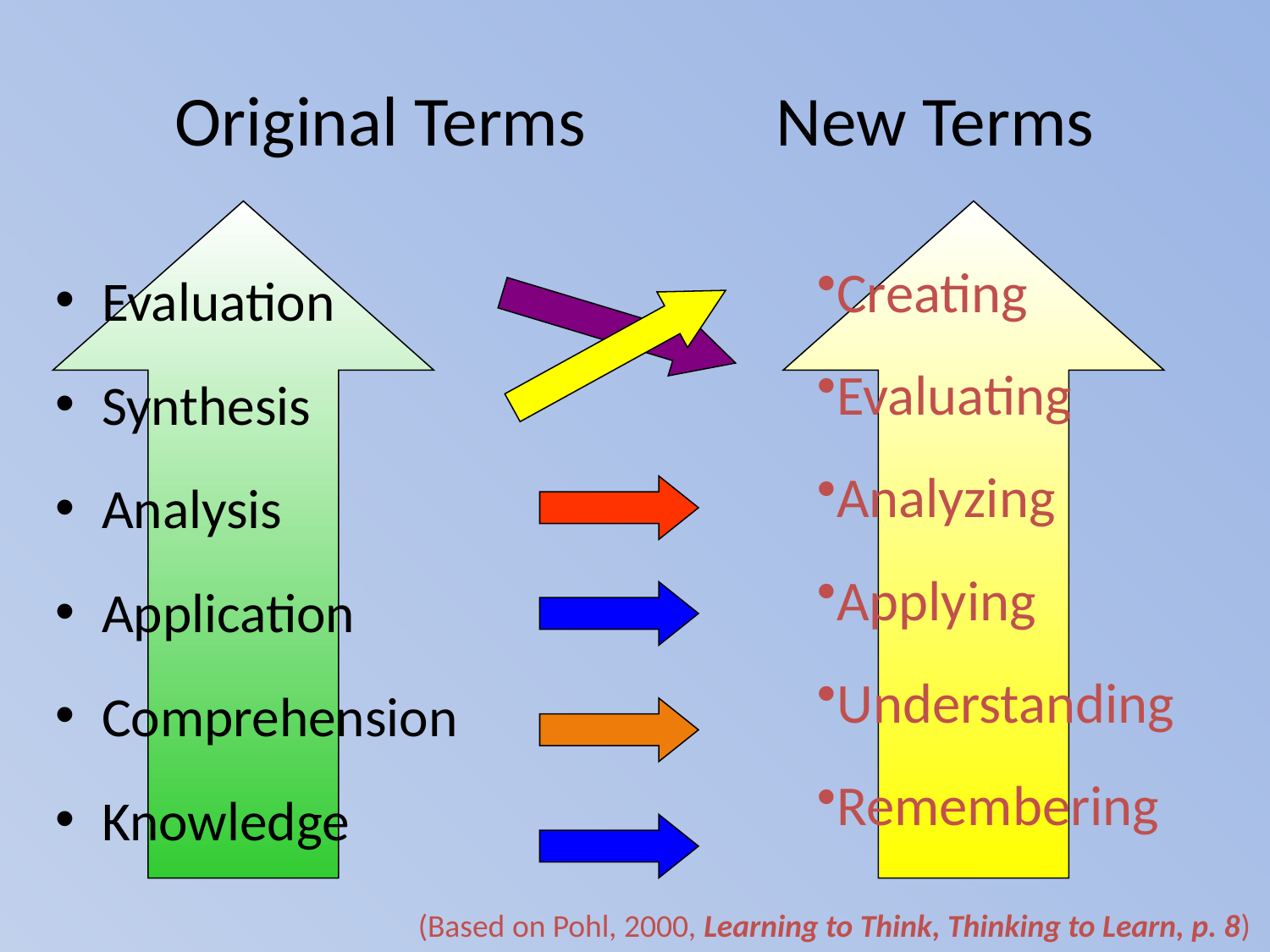

# Original Terms            New Terms

Evaluation
Synthesis
Analysis
Application
Comprehension
Knowledge
Creating
Evaluating
Analyzing
Applying
Understanding
Remembering

(Based on Pohl, 2000, Learning to Think, Thinking to Learn, p. 8)